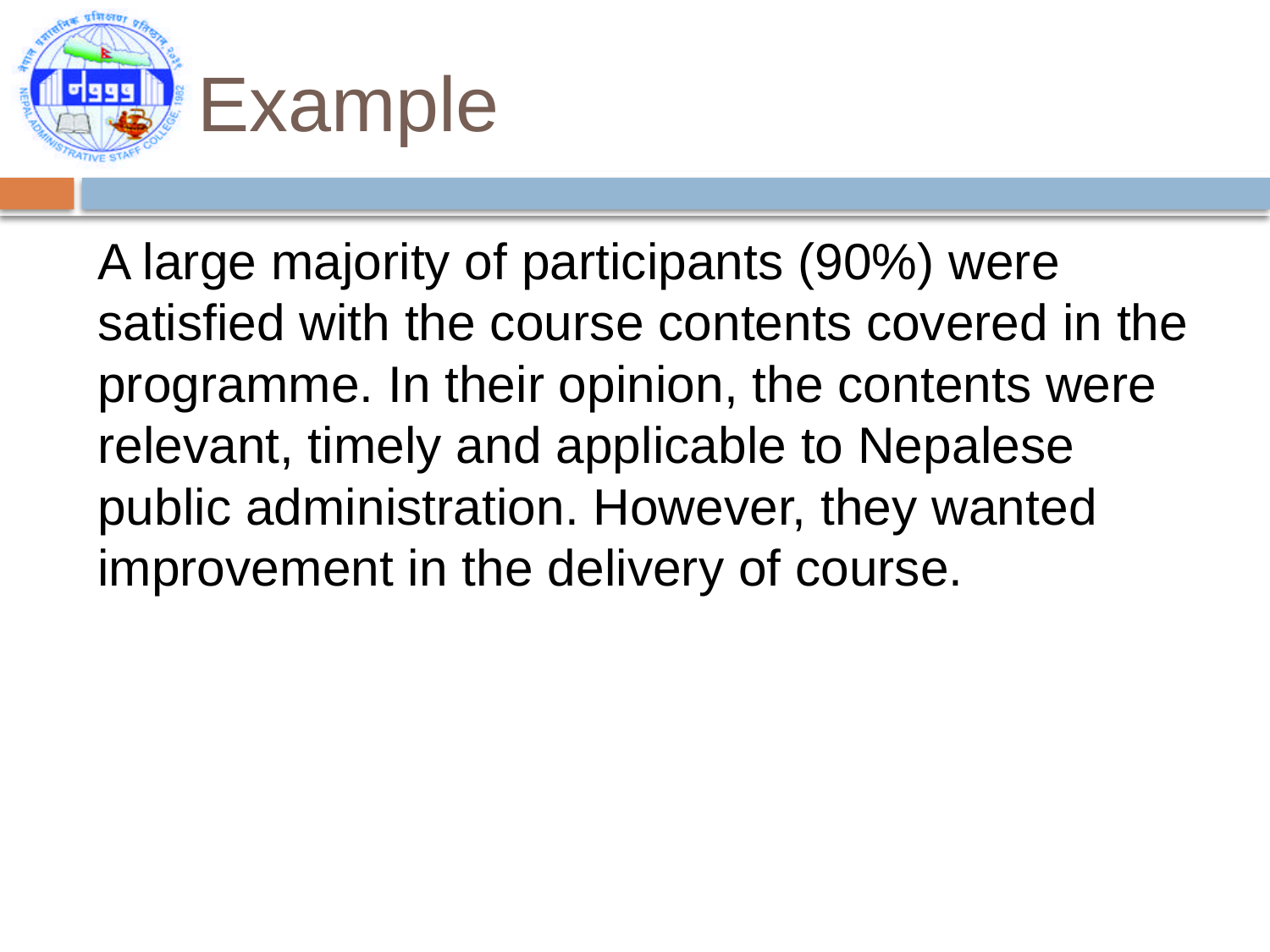

# Example
A large majority of participants (90%) were satisfied with the course contents covered in the programme. In their opinion, the contents were relevant, timely and applicable to Nepalese public administration. However, they wanted improvement in the delivery of course.